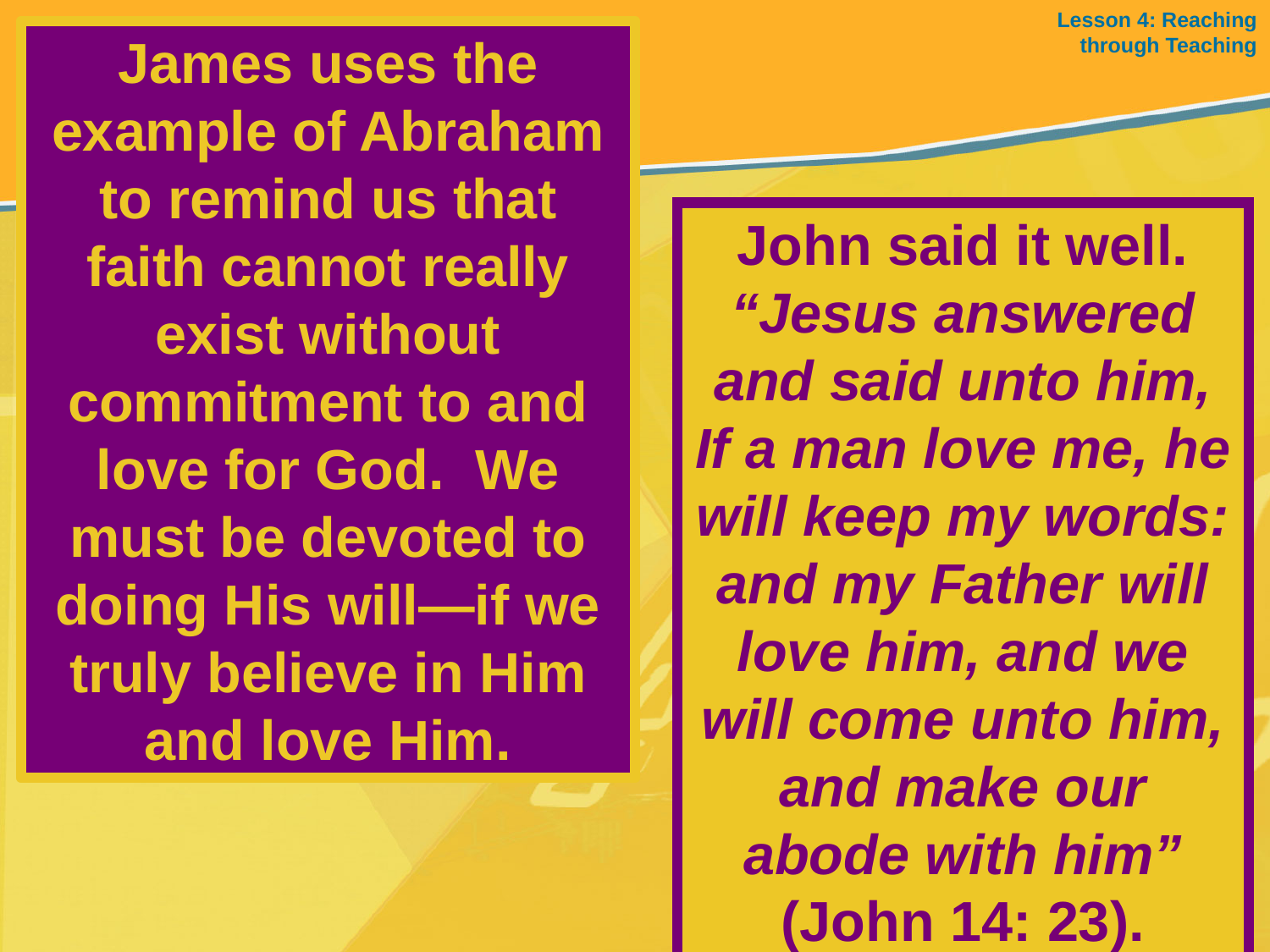

Lesson 4: Reaching through Teaching
James uses the example of Abraham to remind us that faith cannot really exist without commitment to and love for God.  We must be devoted to doing His will—if we truly believe in Him and love Him.
John said it well. “Jesus answered and said unto him, If a man love me, he will keep my words: and my Father will love him, and we will come unto him, and make our abode with him” (John 14: 23).